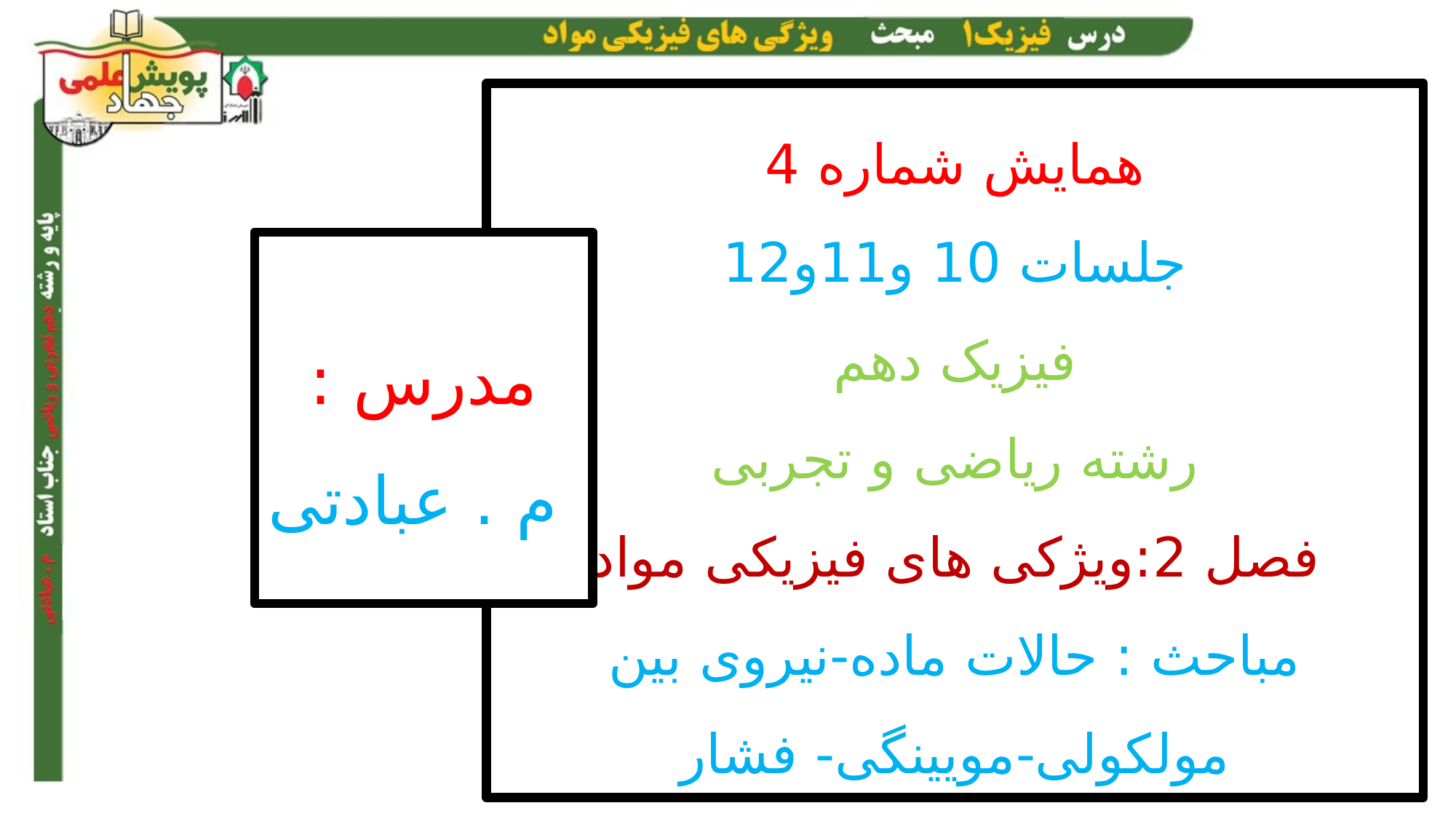

همایش شماره 4
جلسات 10 و11و12
فیزیک دهم
رشته ریاضی و تجربی
فصل 2:ویژکی های فیزیکی مواد
مباحث : حالات ماده-نیروی بین مولکولی-مویینگی- فشار
مدرس :
 م . عبادتی